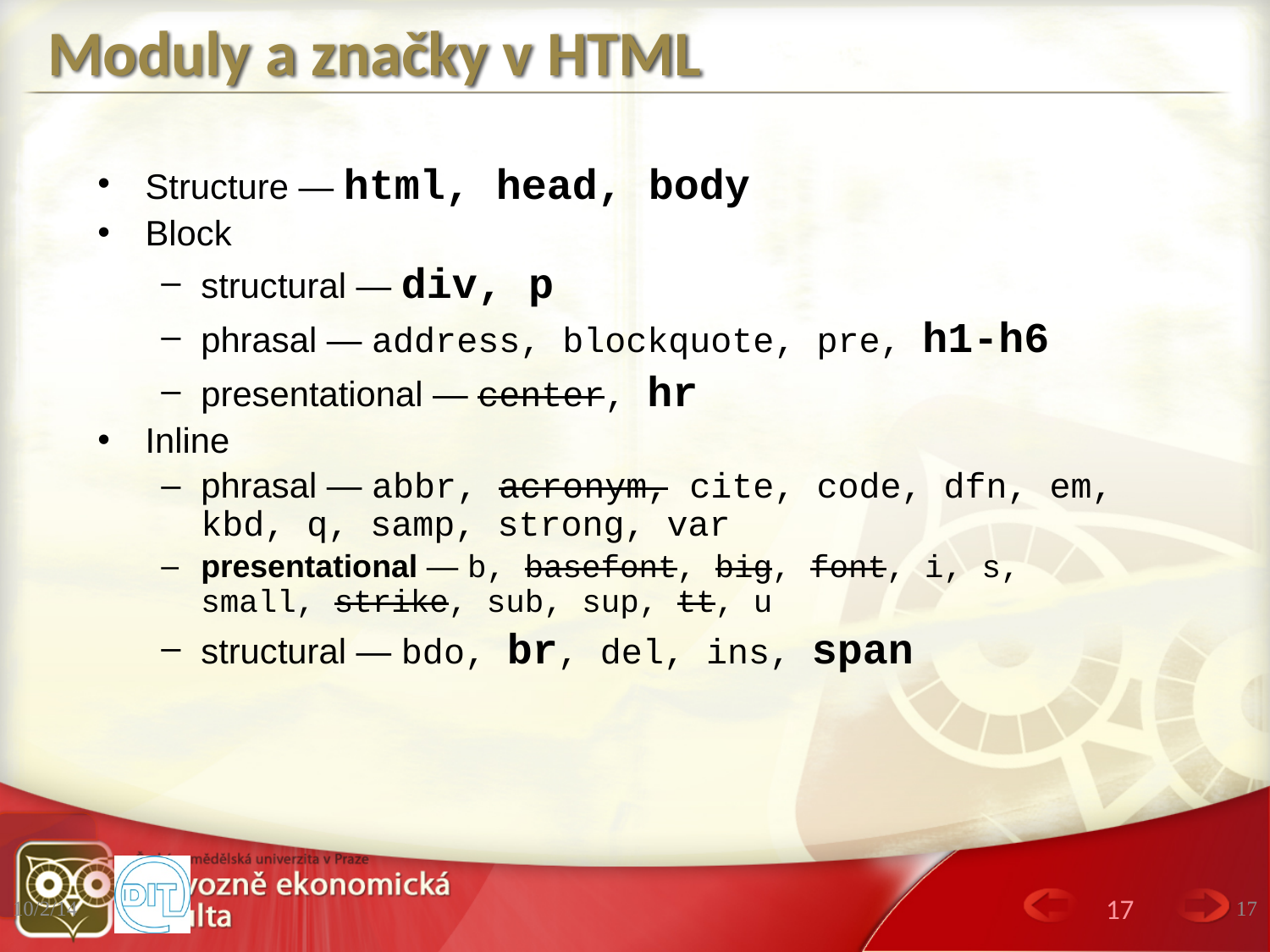

# Moduly a značky v HTML
Structure — html, head, body
Block
structural — div, p
phrasal — address, blockquote, pre, h1-h6
presentational — center, hr
Inline
phrasal — abbr, acronym, cite, code, dfn, em, kbd, q, samp, strong, var
presentational — b, basefont, big, font, i, s, small, strike, sub, sup, tt, u
structural — bdo, br, del, ins, span

10/2/14
17